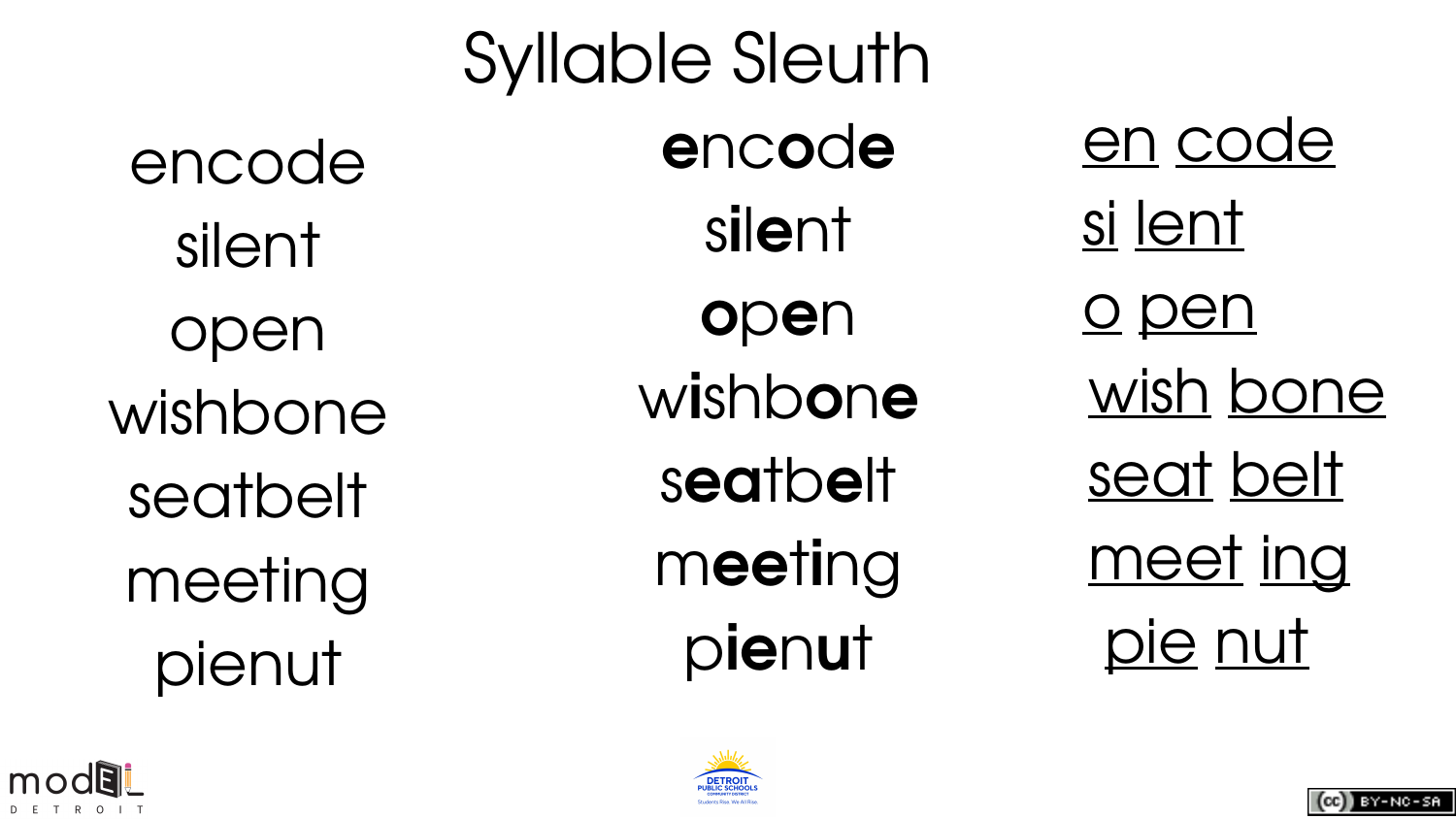

# Syllable Sleuth
     en code
     si lent
     o pen
 wish bone
 seat belt
 meet ing
  pie nut

encode
silent
open
wishbone
seatbelt
meeting
pienut

encode
silent
open
wishbone
seatbelt
meeting
pienut